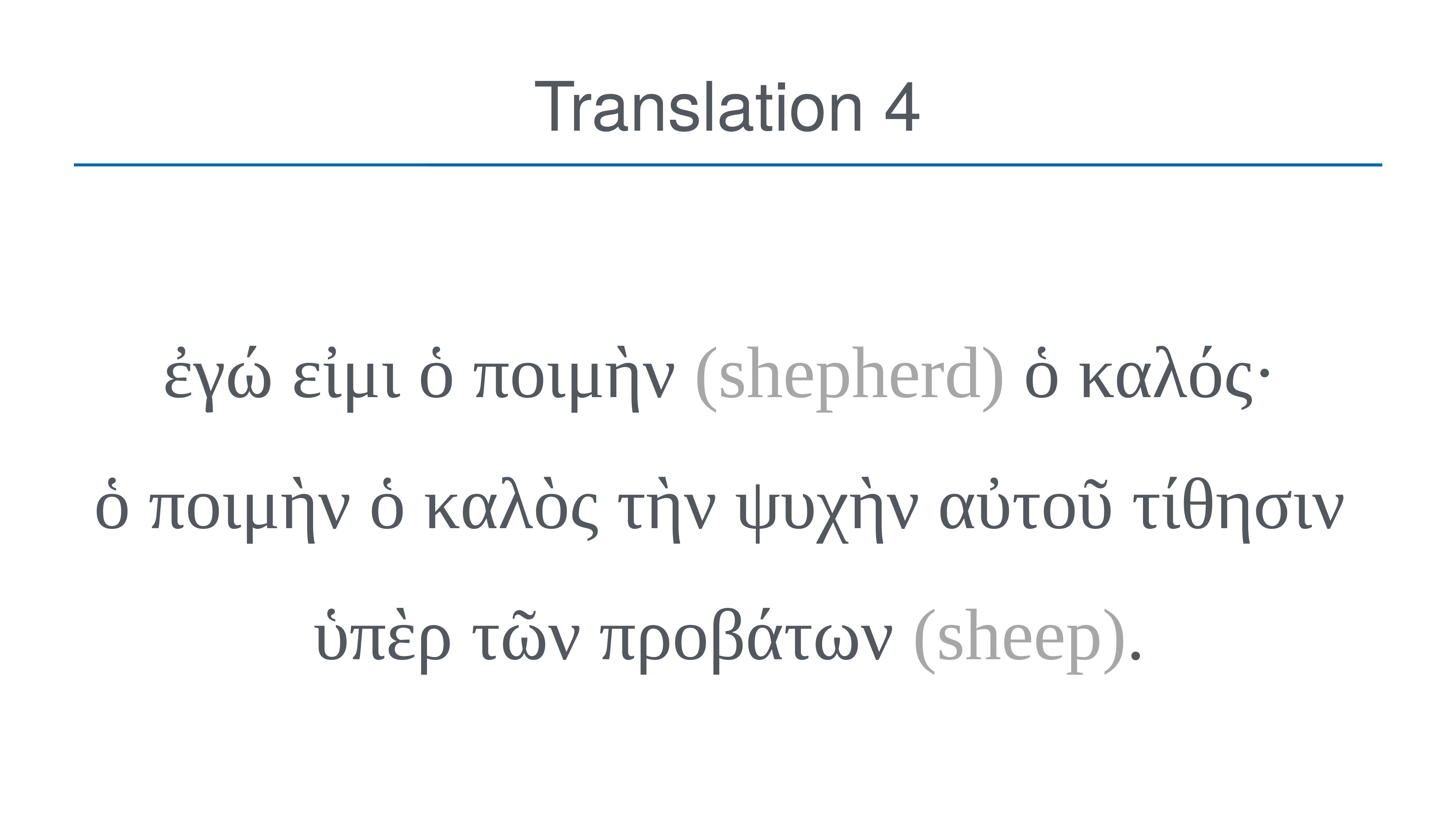

# Translation 4
ἐγώ εἰμι ὁ ποιμὴν (shepherd) ὁ καλός·
ὁ ποιμὴν ὁ καλὸς τὴν ψυχὴν αὐτοῦ τίθησιν
ὑπὲρ τῶν προβάτων (sheep).